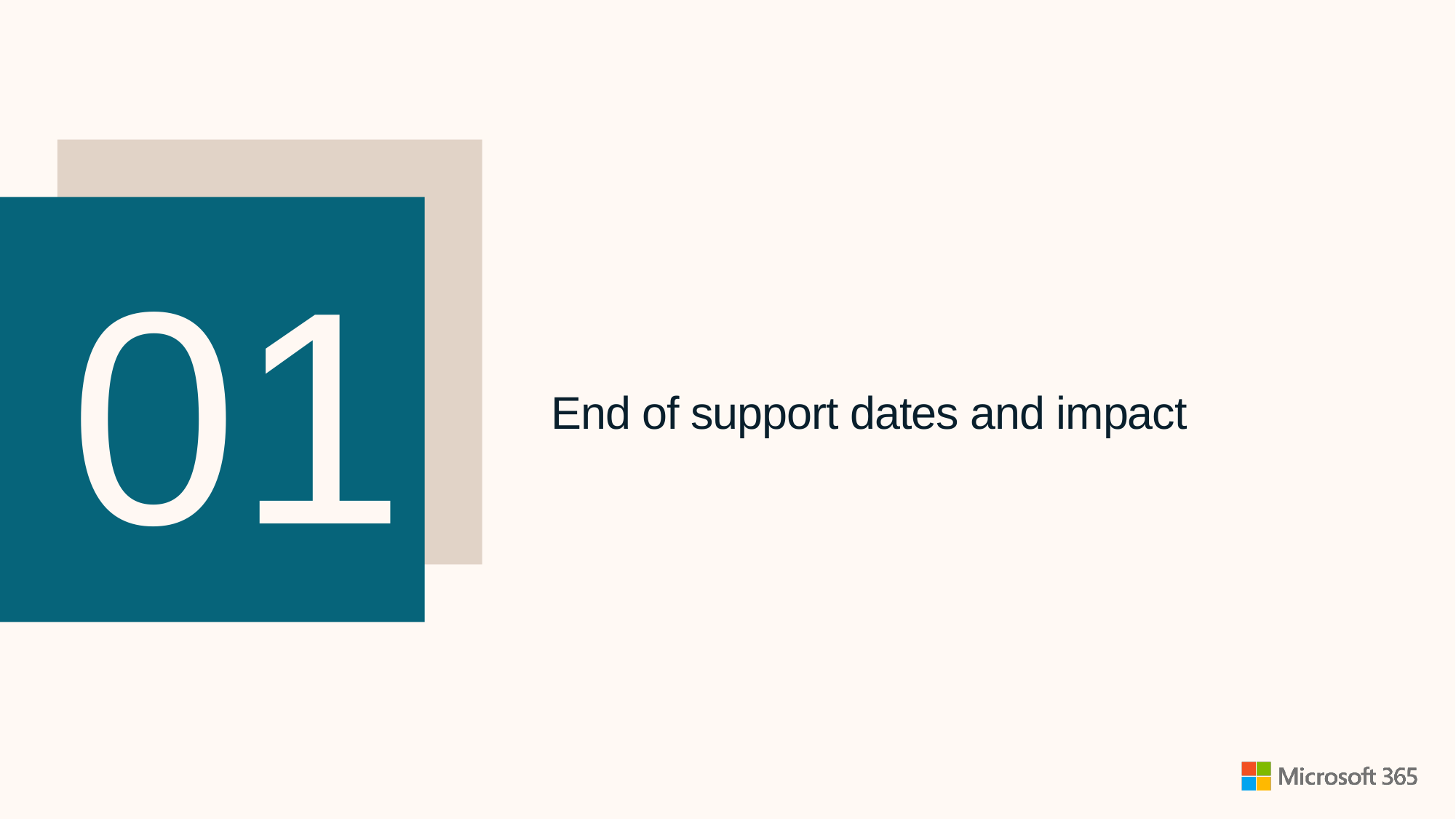

# 01
End of support dates and impact